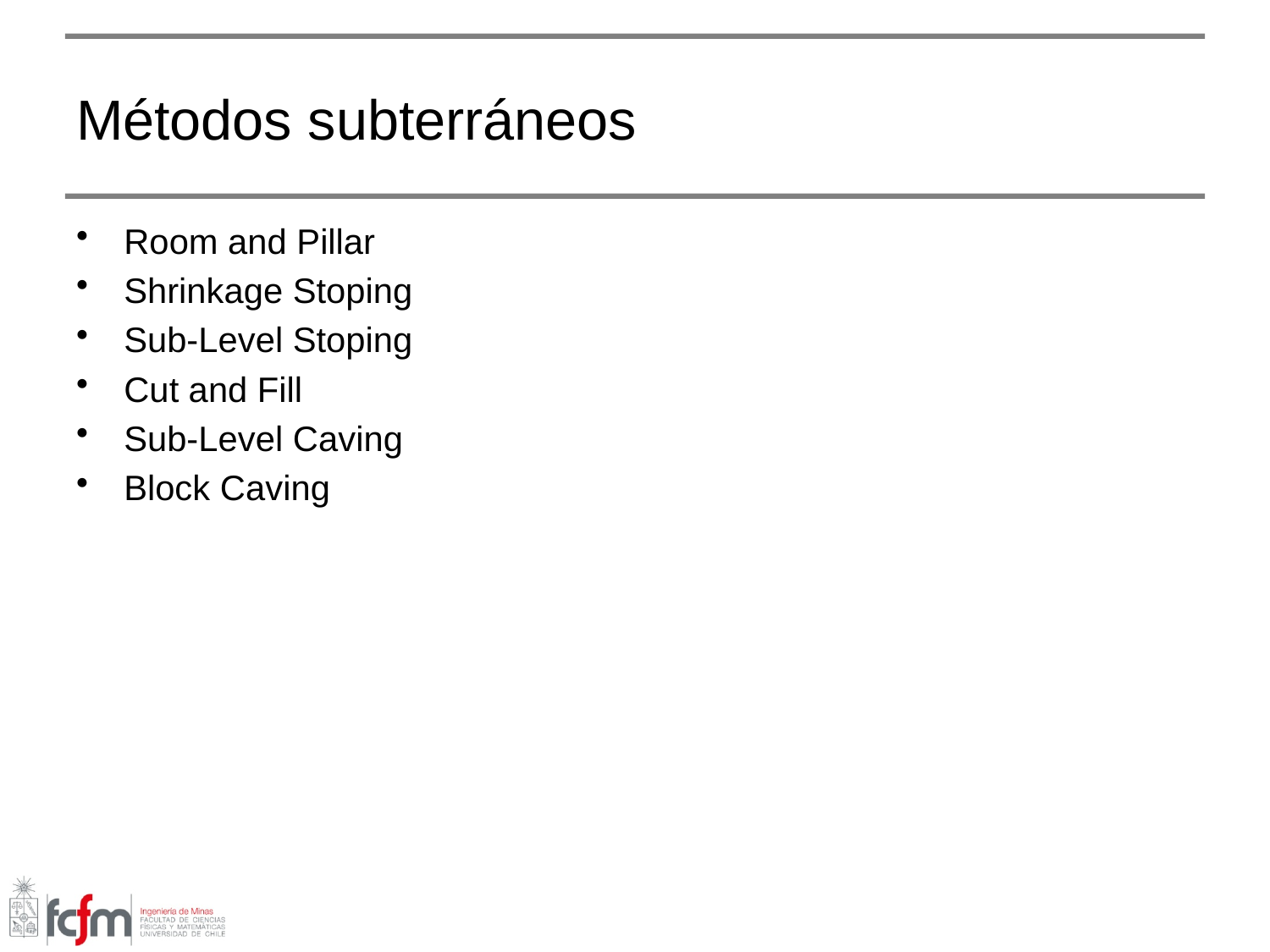

# Métodos subterráneos
Room and Pillar
Shrinkage Stoping
Sub-Level Stoping
Cut and Fill
Sub-Level Caving
Block Caving